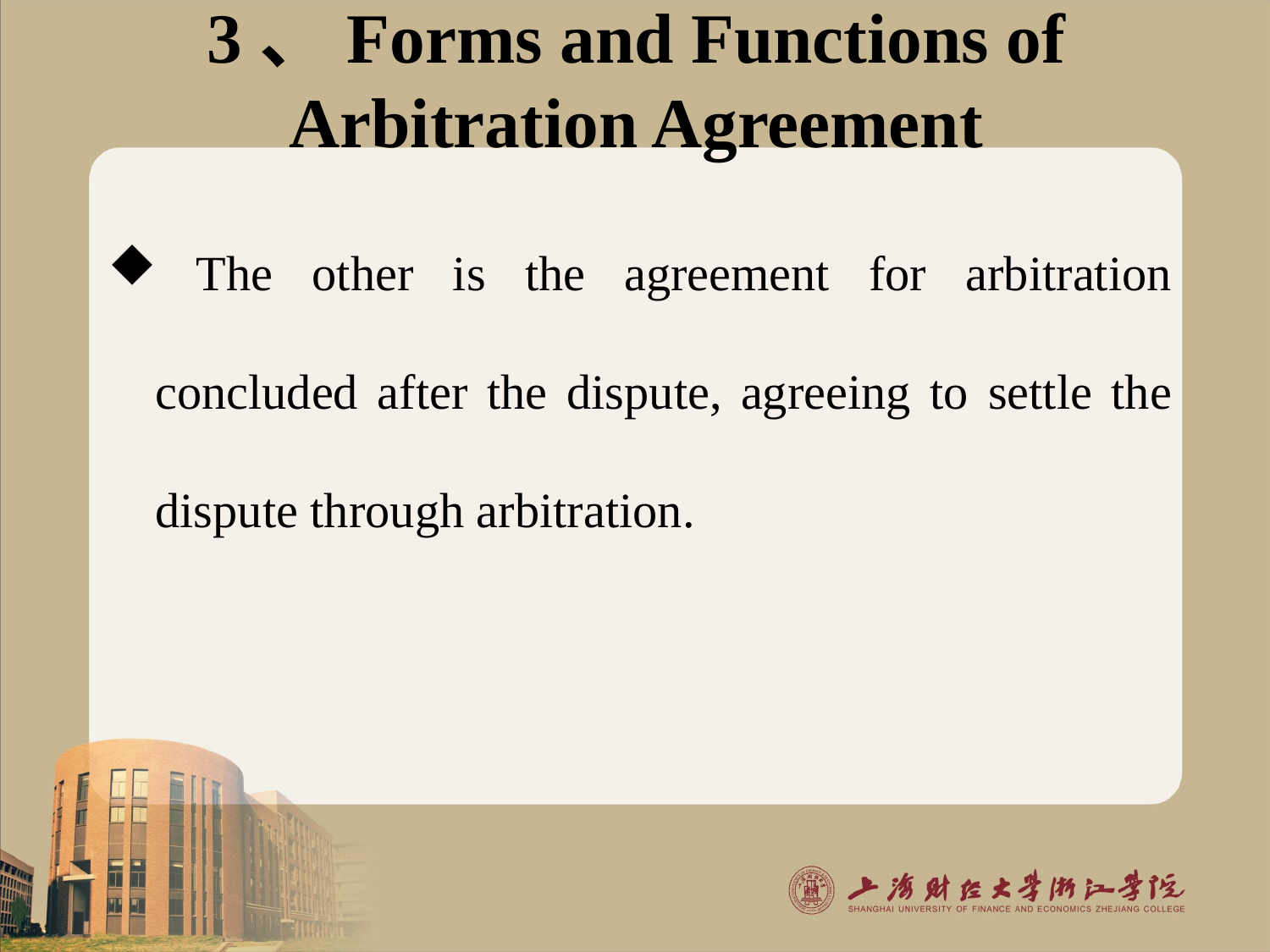

# 3、Forms and Functions of Arbitration Agreement
 The other is the agreement for arbitration concluded after the dispute, agreeing to settle the dispute through arbitration.